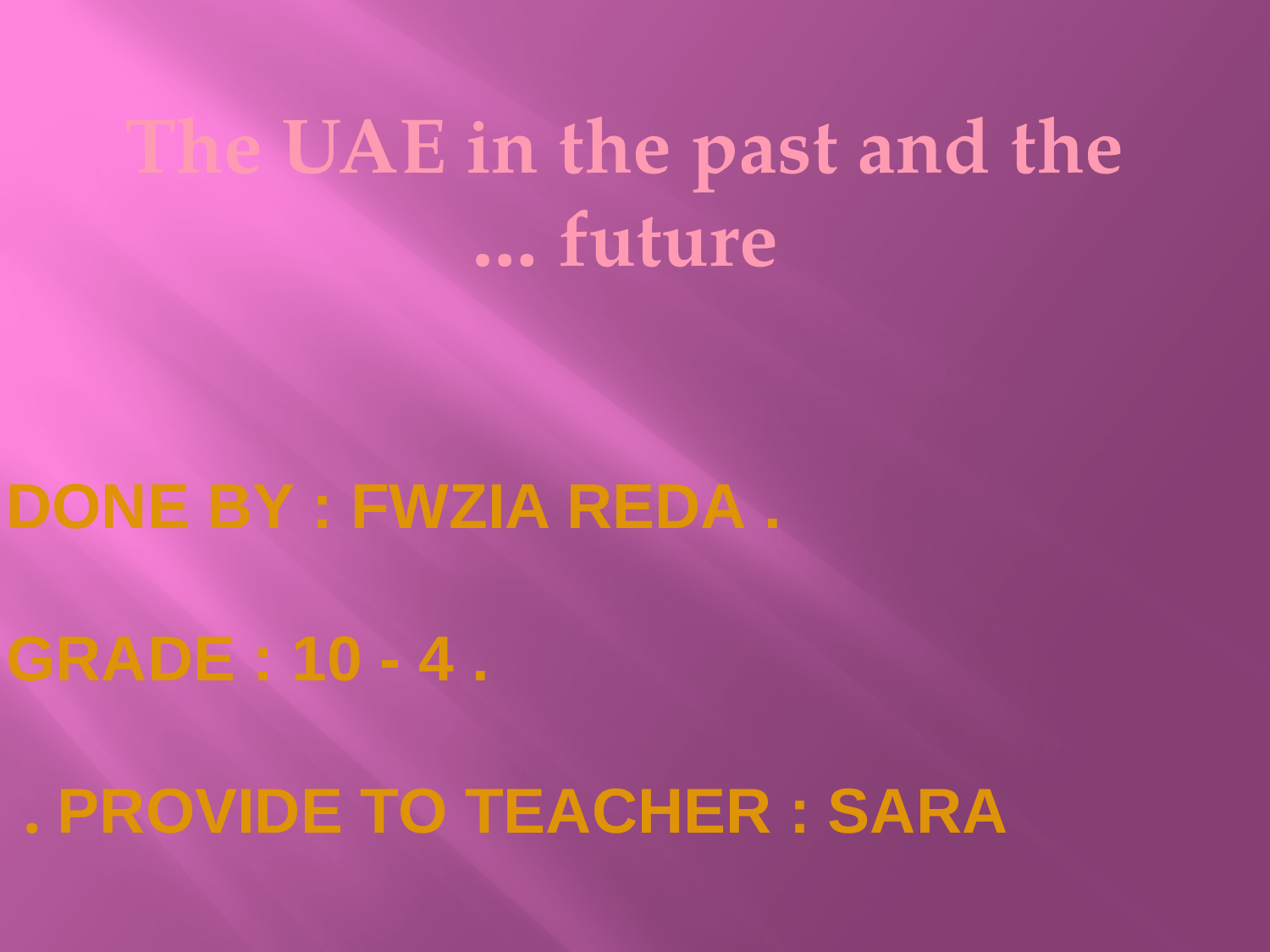

The UAE in the past and the future …
# Done by : Fwzia Reda . Grade : 10 - 4 . Provide to teacher : Sara .